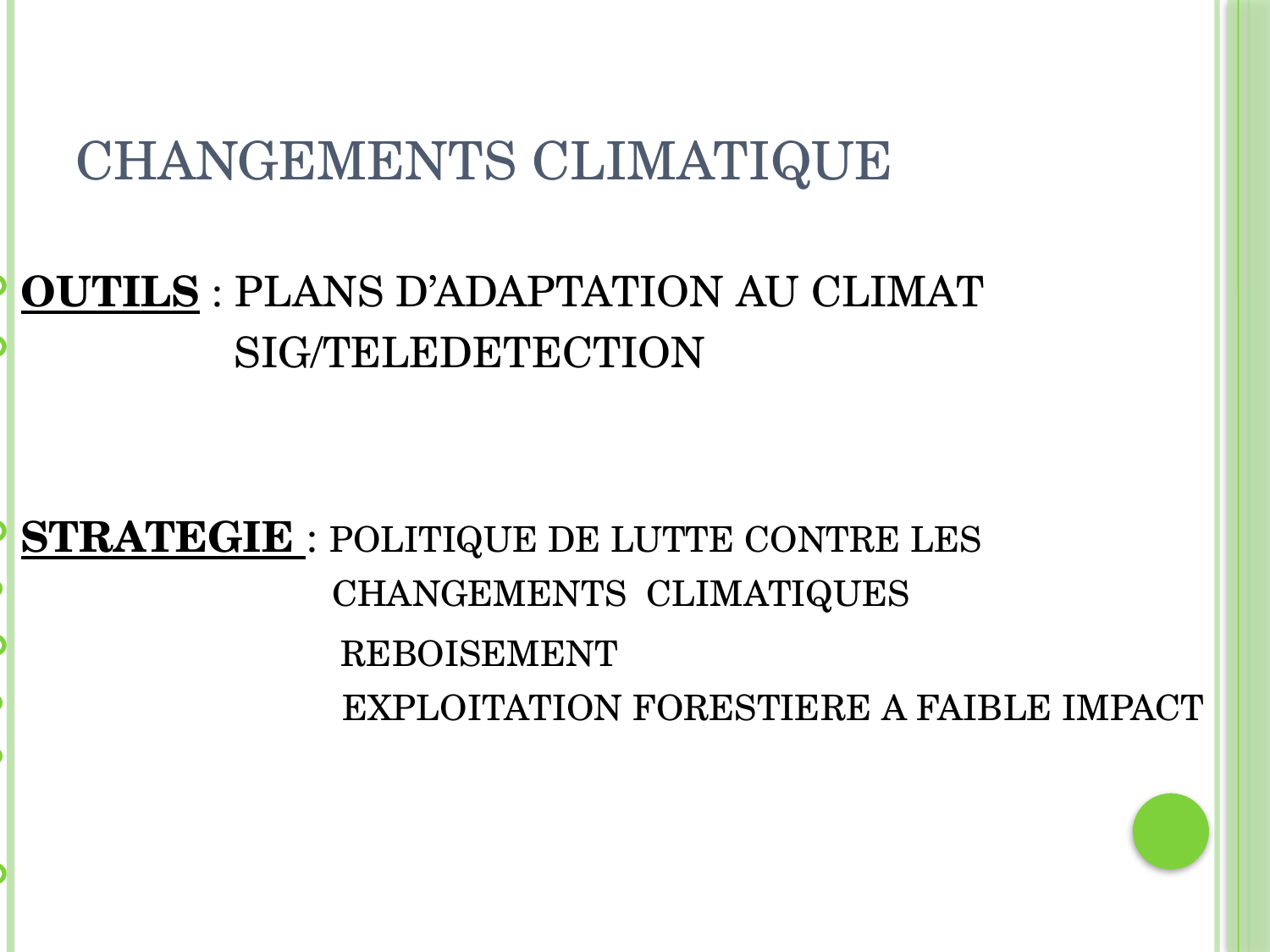

# CHANGEMENTS CLIMATIQUE
OUTILS : PLANS D’ADAPTATION AU CLIMAT
                  SIG/TELEDETECTION

STRATEGIE : POLITIQUE DE LUTTE CONTRE LES
                                CHANGEMENTS  CLIMATIQUES
                           REBOISEMENT
                                 EXPLOITATION FORESTIERE A FAIBLE IMPACT